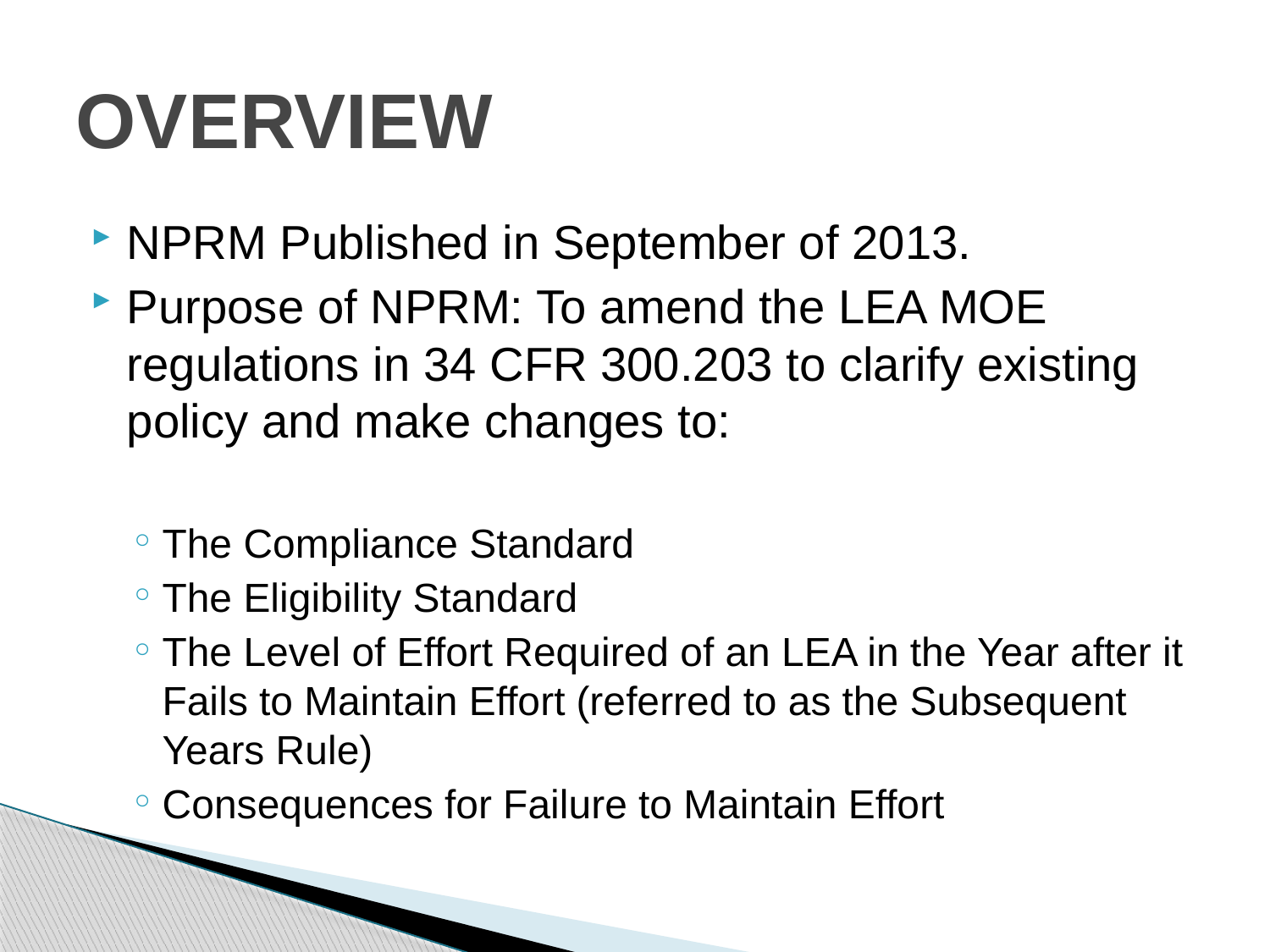

# Overview
NPRM Published in September of 2013.
Purpose of NPRM: To amend the LEA MOE regulations in 34 CFR 300.203 to clarify existing policy and make changes to:

The Compliance Standard
The Eligibility Standard
The Level of Effort Required of an LEA in the Year after it Fails to Maintain Effort (referred to as the Subsequent Years Rule)
Consequences for Failure to Maintain Effort